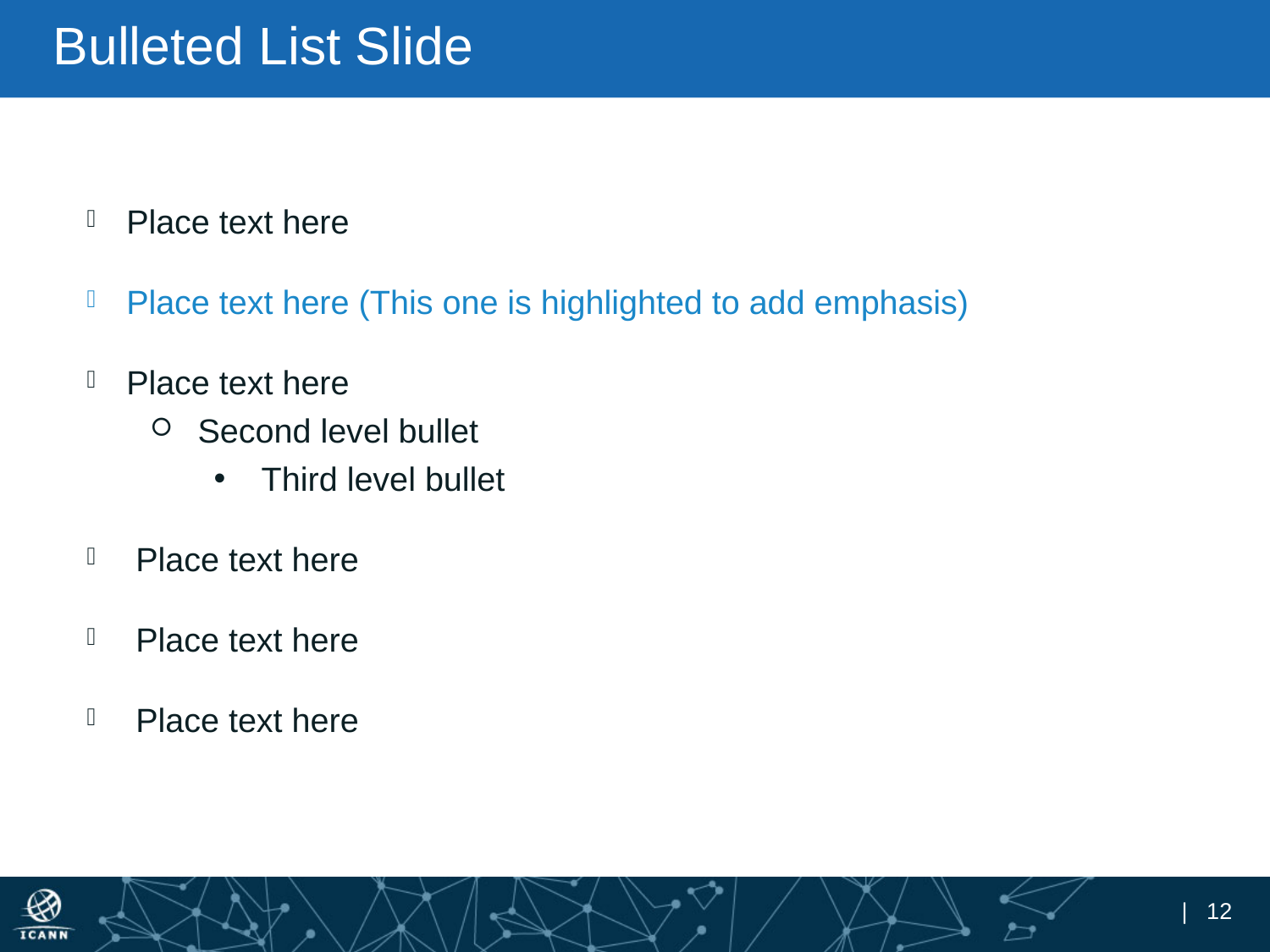

# Bulleted List Slide
Place text here
Place text here (This one is highlighted to add emphasis)

Place text here
Second level bullet
Third level bullet

 Place text here
 Place text here
 Place text here